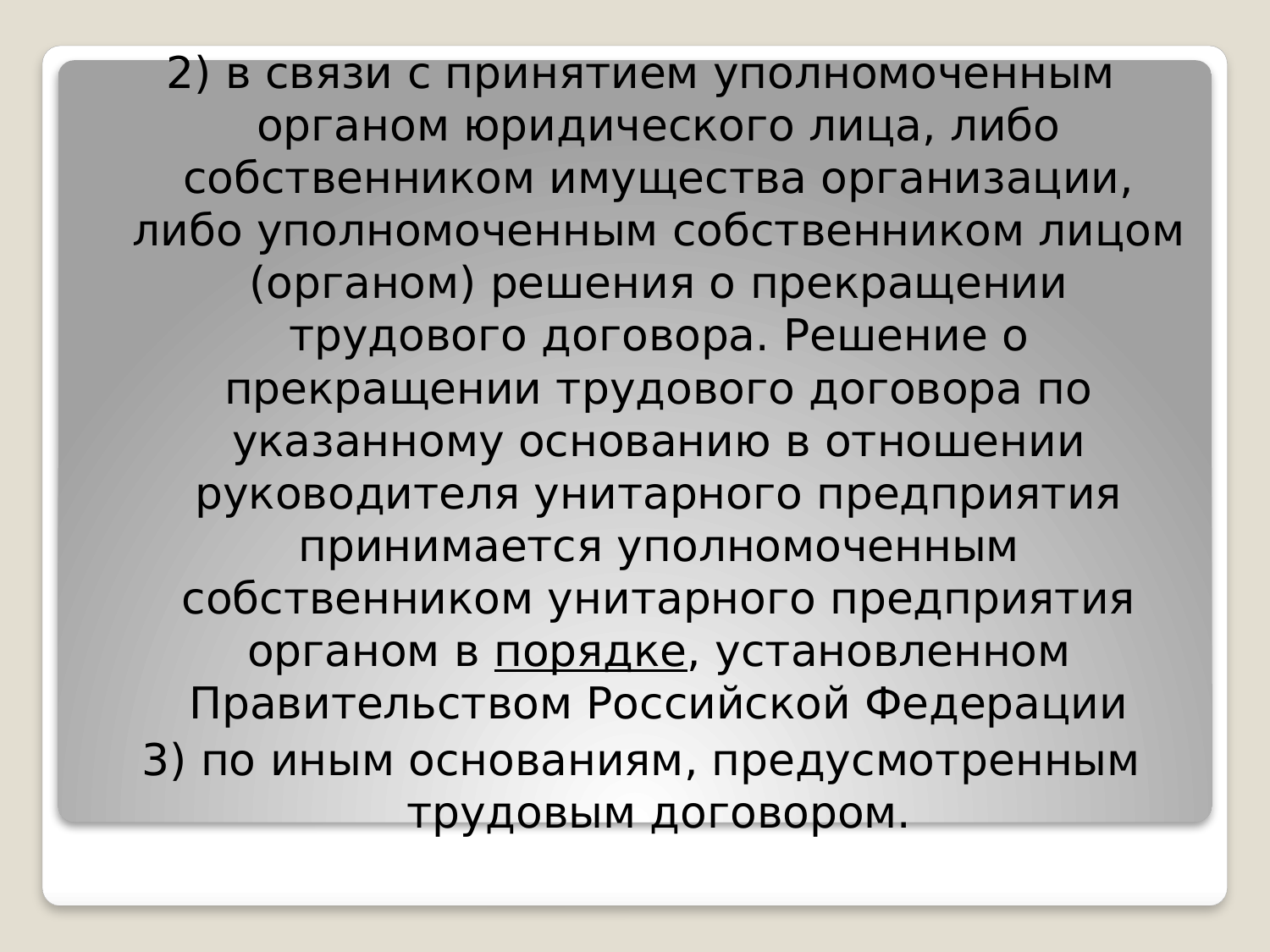

2) в связи с принятием уполномоченным органом юридического лица, либо собственником имущества организации, либо уполномоченным собственником лицом (органом) решения о прекращении трудового договора. Решение о прекращении трудового договора по указанному основанию в отношении руководителя унитарного предприятия принимается уполномоченным собственником унитарного предприятия органом в порядке, установленном Правительством Российской Федерации
3) по иным основаниям, предусмотренным трудовым договором.